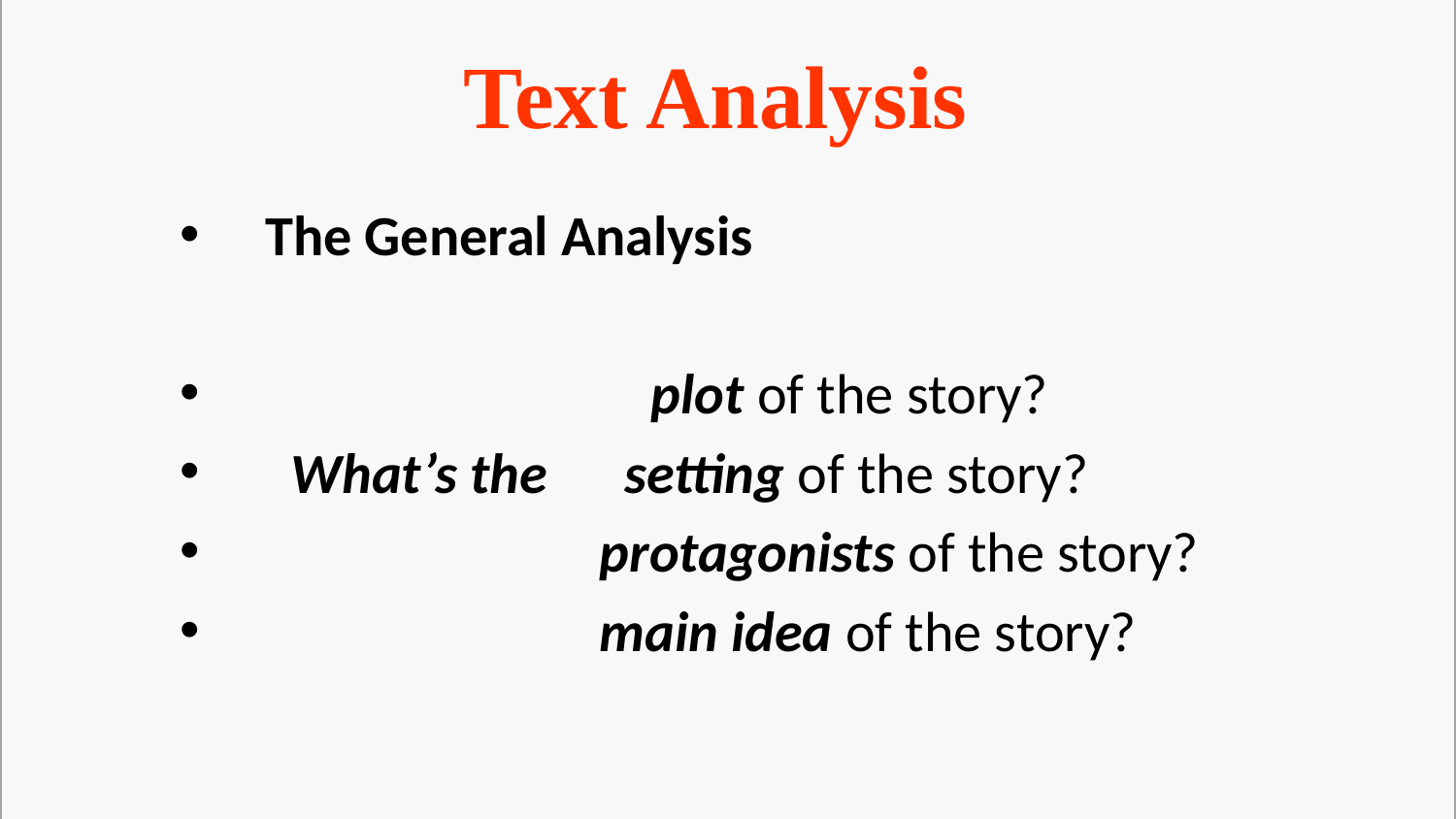

Text Analysis
The General Analysis

                              plot of the story?
  What’s the      setting of the story?
                          protagonists of the story?
                          main idea of the story?